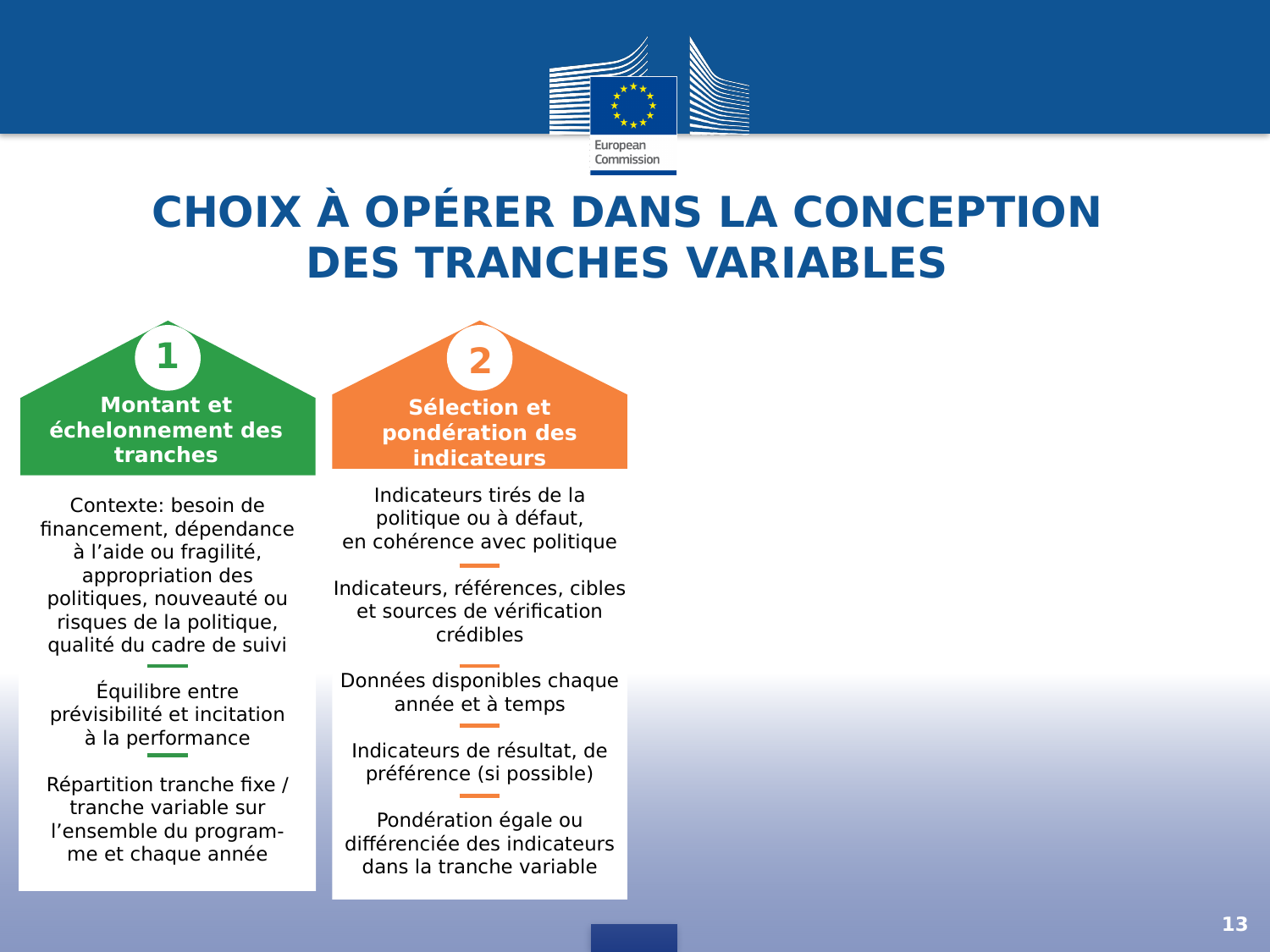

Choix à opérer dans la conception
des tranches variables

2

1
Montant et échelonnement des tranches
Sélection et pondération des indicateurs
Modalités
d’évaluation de la performance globale

Indicateurs tirés de la politique ou à défaut,
en cohérence avec politique

Indicateurs, références, cibles et sources de vérification crédibles

Données disponibles chaque année et à temps

Indicateurs de résultat, de préférence (si possible)

Pondération égale ou différenciée des indicateurs dans la tranche variable
Contexte: besoin de financement, dépendance à l’aide ou fragilité, appropriation des politiques, nouveauté ou risques de la politique, qualité du cadre de suivi

Équilibre entre prévisibilité et incitation
à la performance

Répartition tranche fixe / tranche variable sur l’ensemble du program-me et chaque année

13